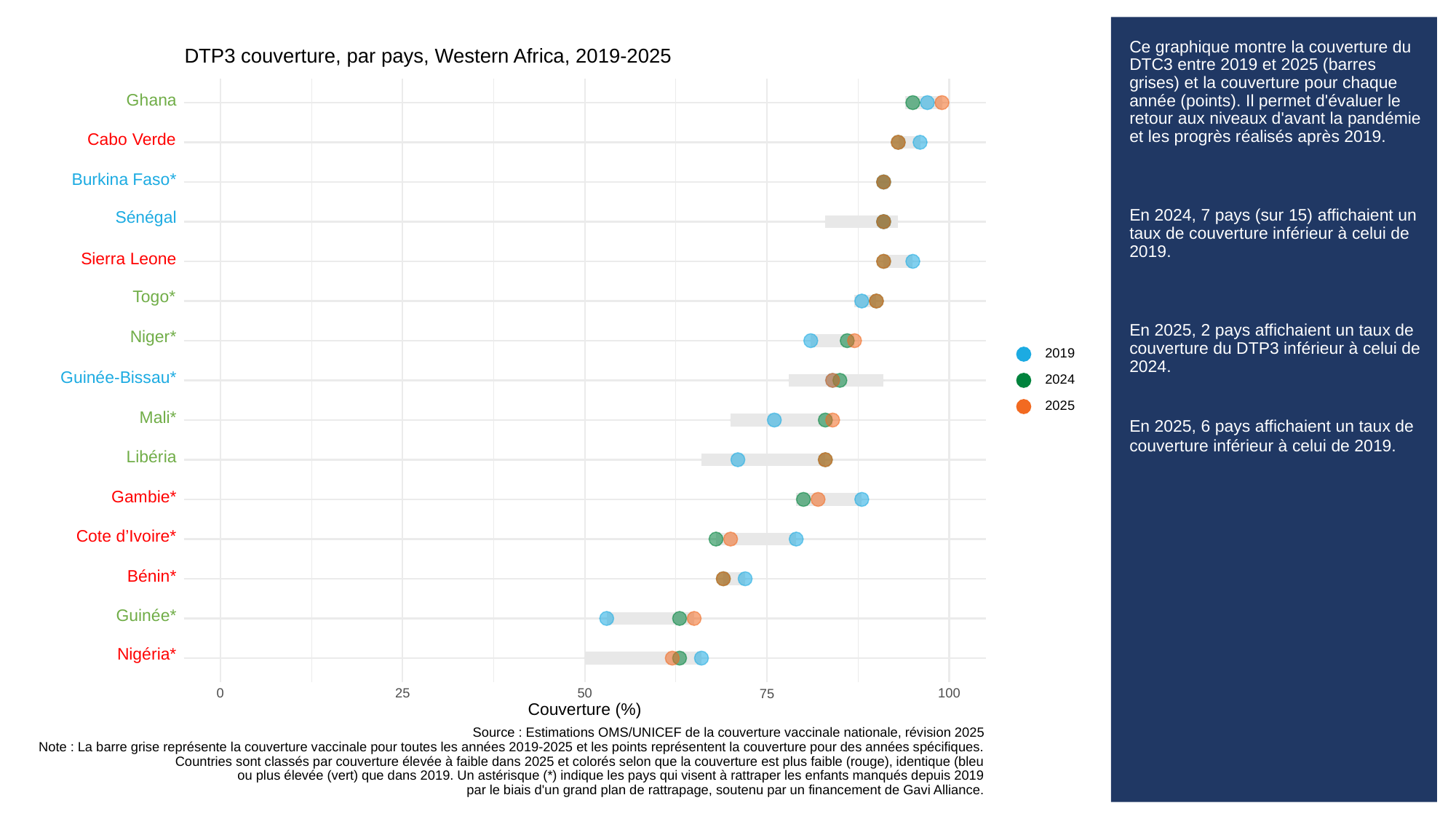

# Ce graphique montre la couverture du DTC3 entre 2019 et 2025 (barres grises) et la couverture pour chaque année (points). Il permet d'évaluer le retour aux niveaux d'avant la pandémie et les progrès réalisés après 2019.

En 2024, 7 pays (sur 15) affichaient un taux de couverture inférieur à celui de 2019.

En 2025, 2 pays affichaient un taux de couverture du DTP3 inférieur à celui de 2024.

En 2025, 6 pays affichaient un taux de couverture inférieur à celui de 2019.

DTP3 couverture, par pays, Western Africa, 2019-2025

Ghana

Cabo
Verde

Faso*
Burkina

Sénégal

Sierra
Leone

Togo*

Niger*

2019
Guinée-Bissau*

2024

2025
Mali*

Libéria

Gambie*

Cote
d’Ivoire*

Bénin*

Guinée*

Nigéria*

0
25
50
100
75
Couverture (%)
Source : Estimations OMS/UNICEF de la couverture vaccinale nationale, révision 2025
Note : La barre grise représente la couverture vaccinale pour toutes les années 2019-2025 et les points représentent la couverture pour des années spécifiques.
Countries sont classés par couverture élevée à faible dans 2025 et colorés selon que la couverture est plus faible (rouge), identique (bleu
 ou plus élevée (vert) que dans 2019. Un astérisque (*) indique les pays qui visent à rattraper les enfants manqués depuis 2019
par le biais d'un grand plan de rattrapage, soutenu par un financement de Gavi Alliance.